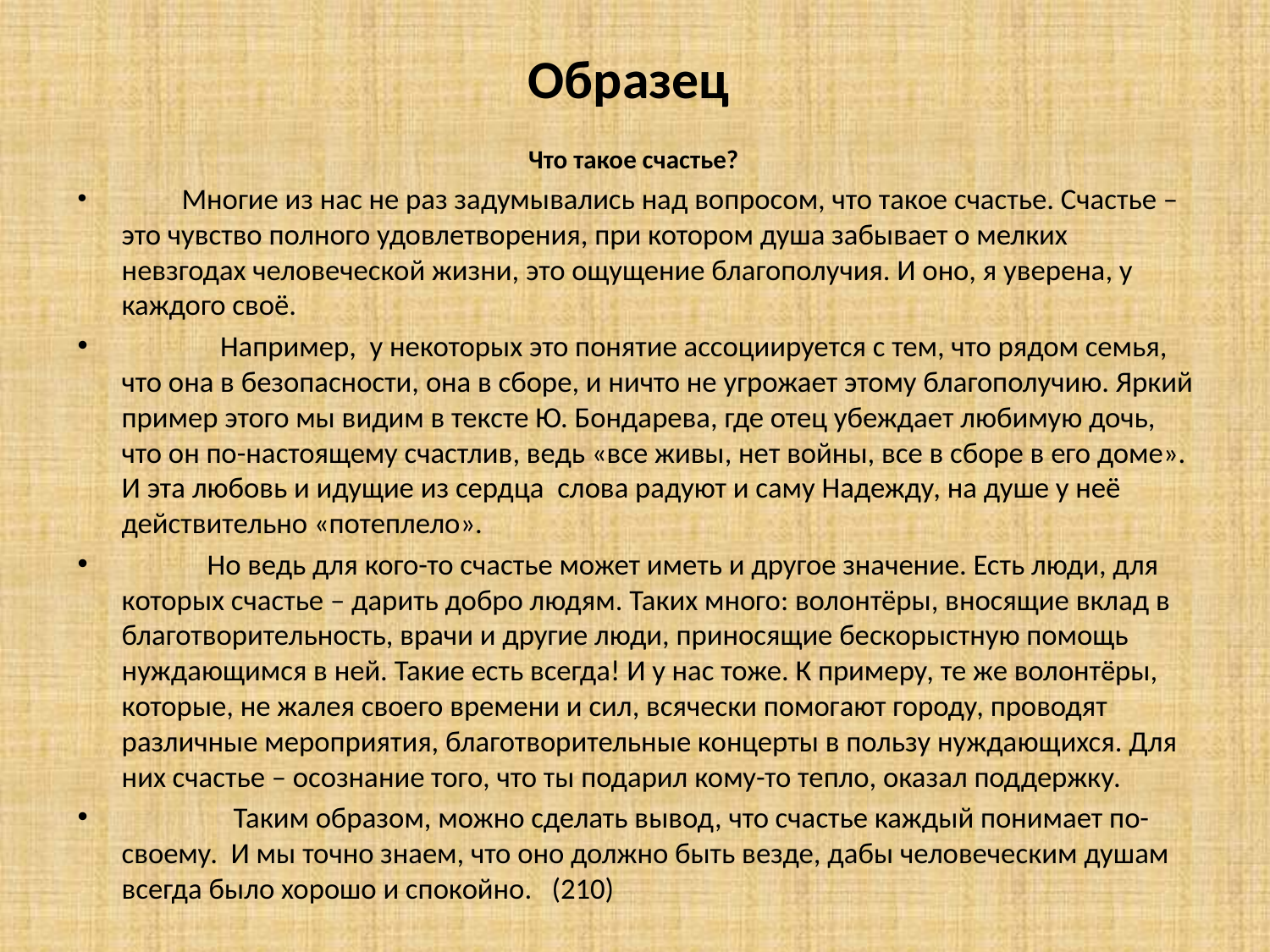

# Образец
Что такое счастье?
          Многие из нас не раз задумывались над вопросом, что такое счастье. Счастье – это чувство полного удовлетворения, при котором душа забывает о мелких невзгодах человеческой жизни, это ощущение благополучия. И оно, я уверена, у каждого своё.
               Например,  у некоторых это понятие ассоциируется с тем, что рядом семья, что она в безопасности, она в сборе, и ничто не угрожает этому благополучию. Яркий пример этого мы видим в тексте Ю. Бондарева, где отец убеждает любимую дочь, что он по-настоящему счастлив, ведь «все живы, нет войны, все в сборе в его доме». И эта любовь и идущие из сердца  слова радуют и саму Надежду, на душе у неё действительно «потеплело».
             Но ведь для кого-то счастье может иметь и другое значение. Есть люди, для которых счастье – дарить добро людям. Таких много: волонтёры, вносящие вклад в благотворительность, врачи и другие люди, приносящие бескорыстную помощь нуждающимся в ней. Такие есть всегда! И у нас тоже. К примеру, те же волонтёры, которые, не жалея своего времени и сил, всячески помогают городу, проводят различные мероприятия, благотворительные концерты в пользу нуждающихся. Для них счастье – осознание того, что ты подарил кому-то тепло, оказал поддержку.
                 Таким образом, можно сделать вывод, что счастье каждый понимает по-своему.  И мы точно знаем, что оно должно быть везде, дабы человеческим душам всегда было хорошо и спокойно.   (210)